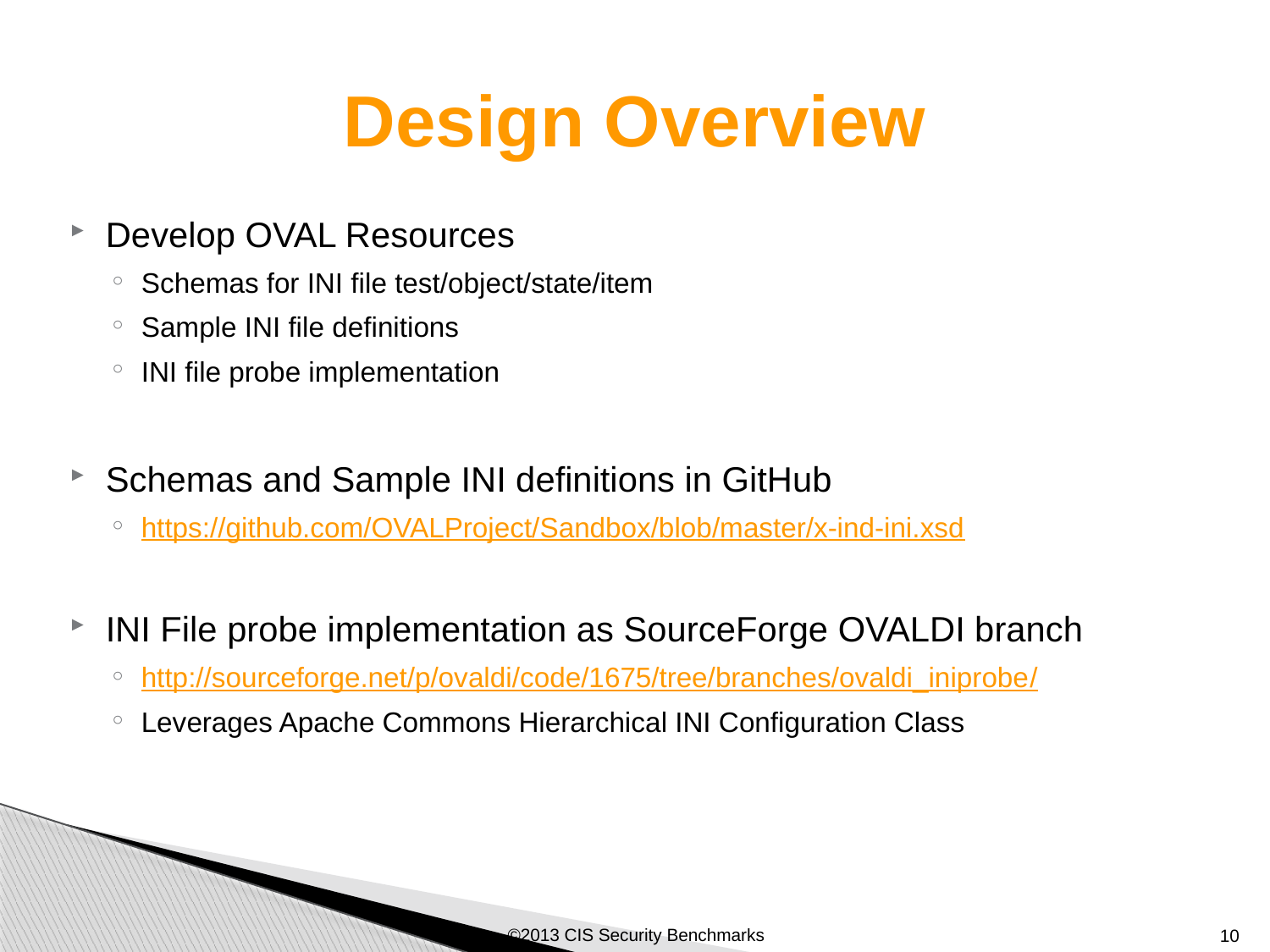

# Design Overview
Develop OVAL Resources
Schemas for INI file test/object/state/item
Sample INI file definitions
INI file probe implementation

Schemas and Sample INI definitions in GitHub
https://github.com/OVALProject/Sandbox/blob/master/x-ind-ini.xsd

INI File probe implementation as SourceForge OVALDI branch
http://sourceforge.net/p/ovaldi/code/1675/tree/branches/ovaldi_iniprobe/
Leverages Apache Commons Hierarchical INI Configuration Class

©2013 CIS Security Benchmarks
10